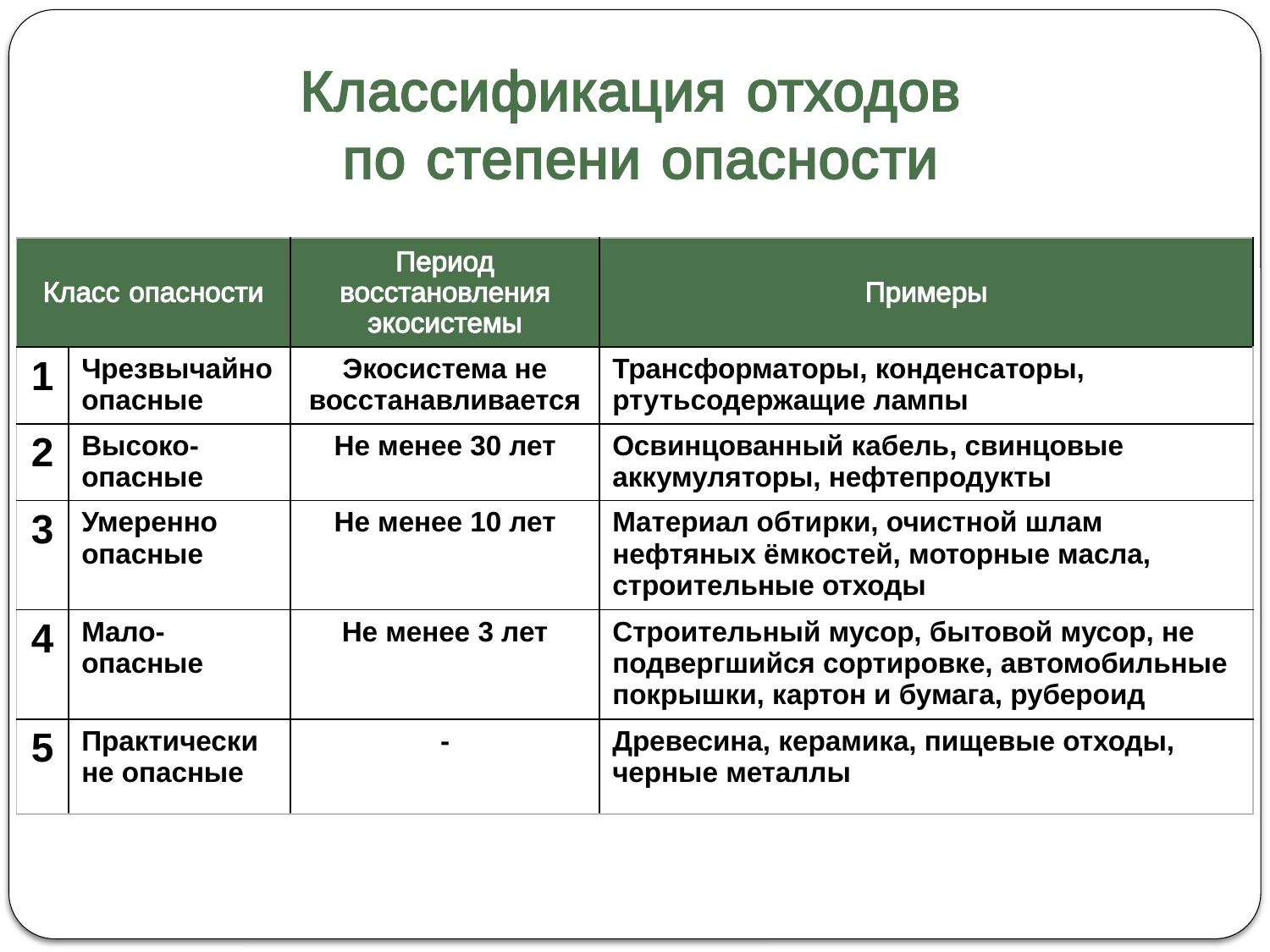

# Классификация отходов по степени опасности
| Класс опасности |  | Период восстановления экосистемы | Примеры |
| --- | --- | --- | --- |
| 1 | Чрезвычайно опасные | Экосистема не восстанавливается | Трансформаторы, конденсаторы, ртутьсодержащие лампы |
| 2 | Высоко-опасные | Не менее 30 лет | Освинцованный кабель, свинцовые аккумуляторы, нефтепродукты |
| 3 | Умеренно опасные | Не менее 10 лет | Материал обтирки, очистной шлам нефтяных ёмкостей, моторные масла, строительные отходы |
| 4 | Мало-опасные | Не менее 3 лет | Строительный мусор, бытовой мусор, не подвергшийся сортировке, автомобильные покрышки, картон и бумага, рубероид |
| 5 | Практически не опасные | - | Древесина, керамика, пищевые отходы, черные металлы |